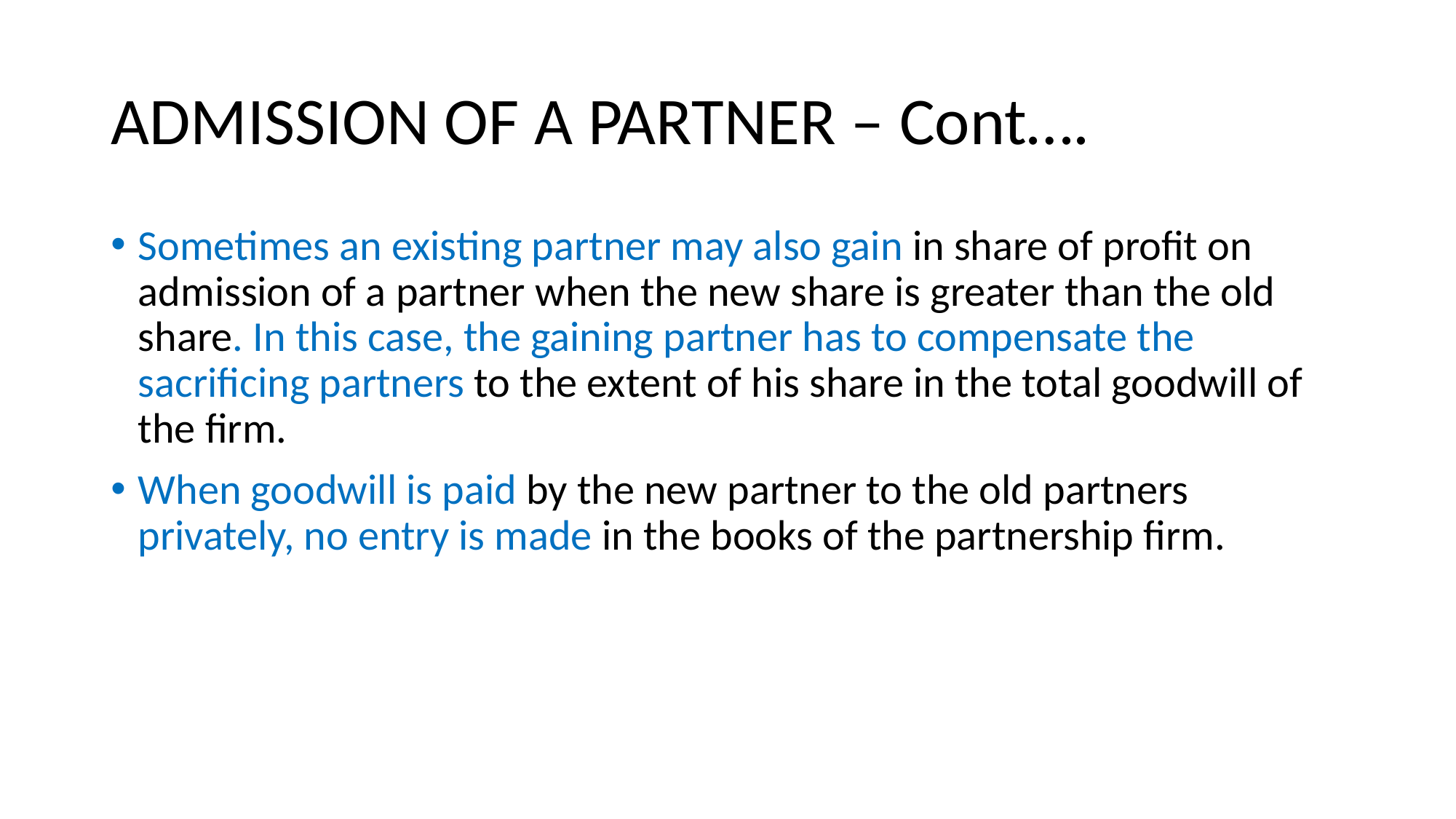

# ADMISSION OF A PARTNER – Cont….
Sometimes an existing partner may also gain in share of profit on admission of a partner when the new share is greater than the old share. In this case, the gaining partner has to compensate the sacrificing partners to the extent of his share in the total goodwill of the firm.
When goodwill is paid by the new partner to the old partners privately, no entry is made in the books of the partnership firm.